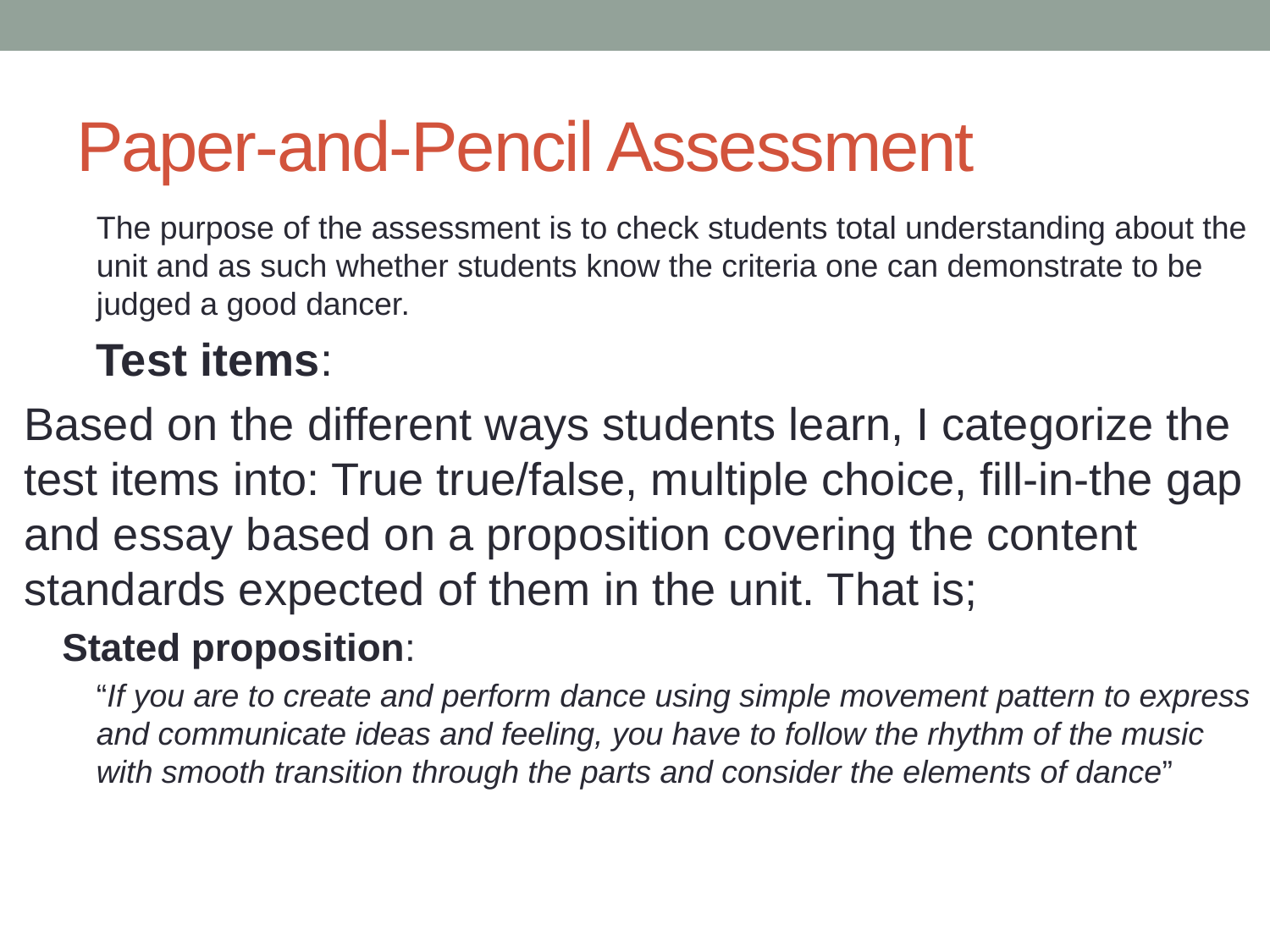

# Paper-and-Pencil Assessment
The purpose of the assessment is to check students total understanding about the unit and as such whether students know the criteria one can demonstrate to be judged a good dancer.
Test items:
Based on the different ways students learn, I categorize the test items into: True true/false, multiple choice, fill-in-the gap and essay based on a proposition covering the content standards expected of them in the unit. That is;
Stated proposition:
“If you are to create and perform dance using simple movement pattern to express and communicate ideas and feeling, you have to follow the rhythm of the music with smooth transition through the parts and consider the elements of dance”